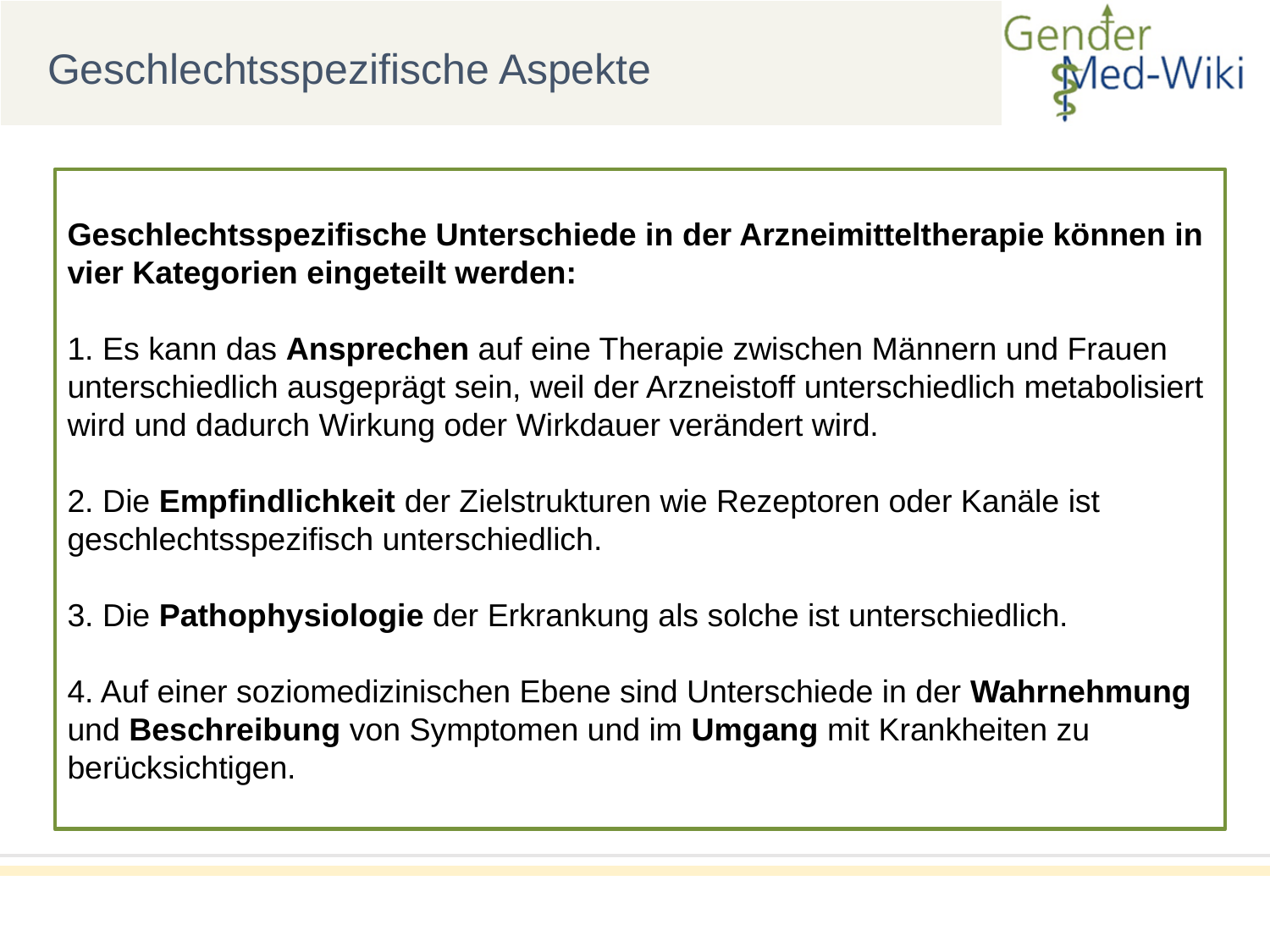

Geschlechtsspezifische Aspekte

Geschlechtsspezifische Unterschiede in der Arzneimitteltherapie können in vier Kategorien eingeteilt werden:

1. Es kann das Ansprechen auf eine Therapie zwischen Männern und Frauen
unterschiedlich ausgeprägt sein, weil der Arzneistoff unterschiedlich metabolisiert wird und dadurch Wirkung oder Wirkdauer verändert wird.

2. Die Empfindlichkeit der Zielstrukturen wie Rezeptoren oder Kanäle ist geschlechtsspezifisch unterschiedlich.

3. Die Pathophysiologie der Erkrankung als solche ist unterschiedlich.

4. Auf einer soziomedizinischen Ebene sind Unterschiede in der Wahrnehmung und Beschreibung von Symptomen und im Umgang mit Krankheiten zu berücksichtigen.